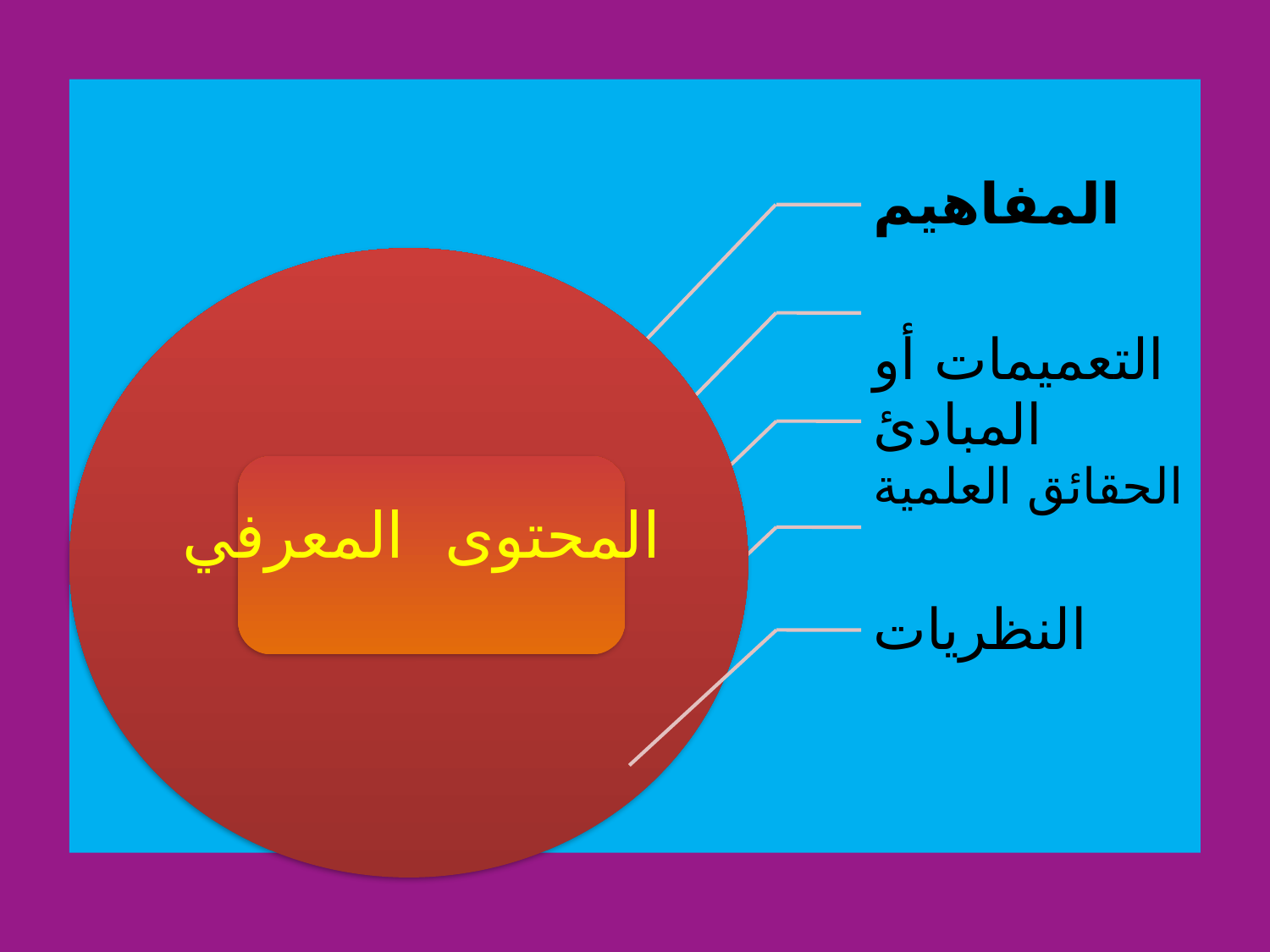

النظريات
المفاهيم
التعميمات أو المبادئ
الحقائق العلمية

المحتوى  المعرفي